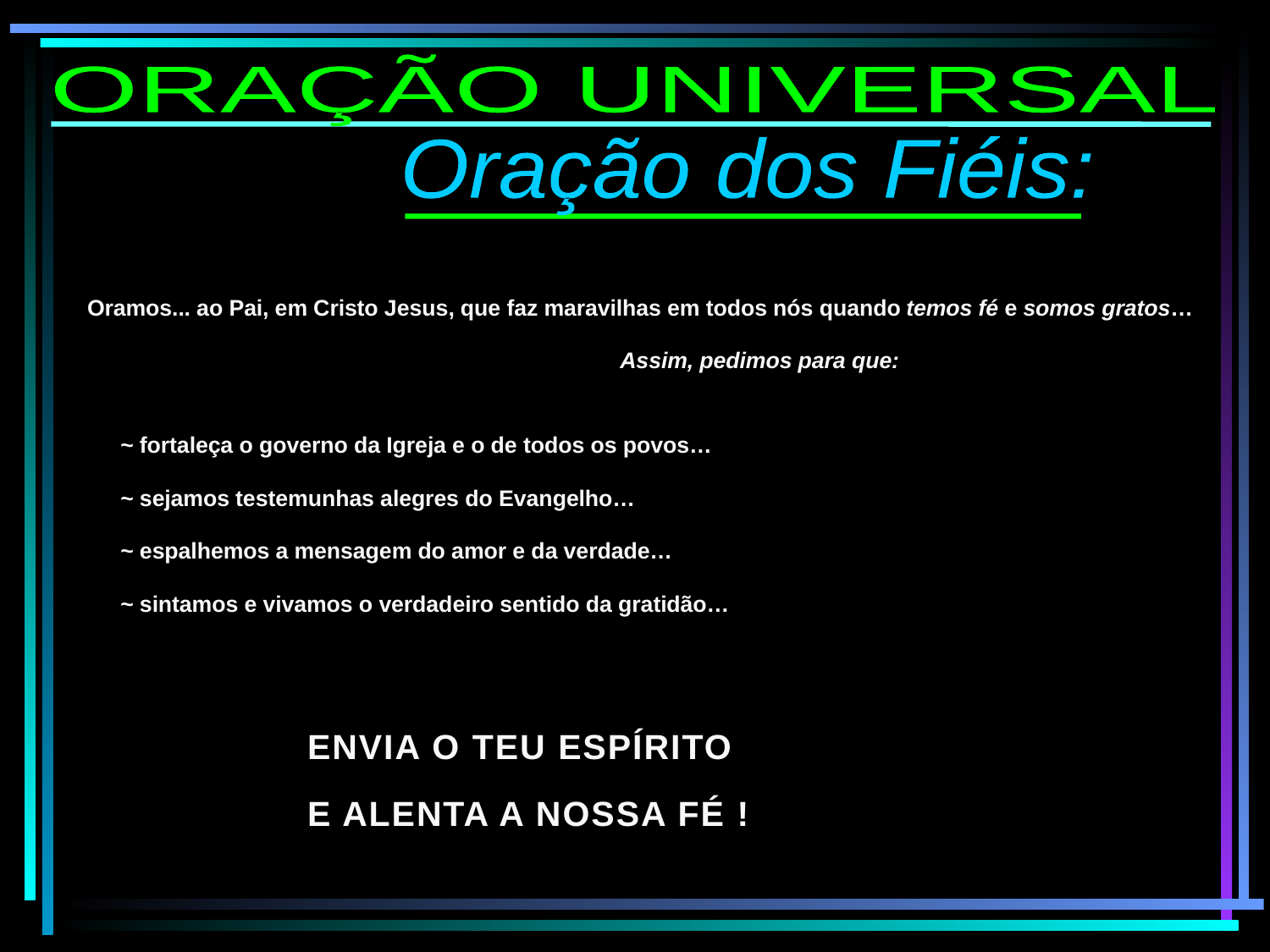

ORAÇÃO UNIVERSAL

Oração dos Fiéis:

Oramos... ao Pai, em Cristo Jesus, que faz maravilhas em todos nós quando temos fé e somos gratos…
				    Assim, pedimos para que:
~ fortaleça o governo da Igreja e o de todos os povos…
~ sejamos testemunhas alegres do Evangelho…
~ espalhemos a mensagem do amor e da verdade…
~ sintamos e vivamos o verdadeiro sentido da gratidão…
ENVIA O TEU ESPÍRITO
E ALENTA A NOSSA FÉ !